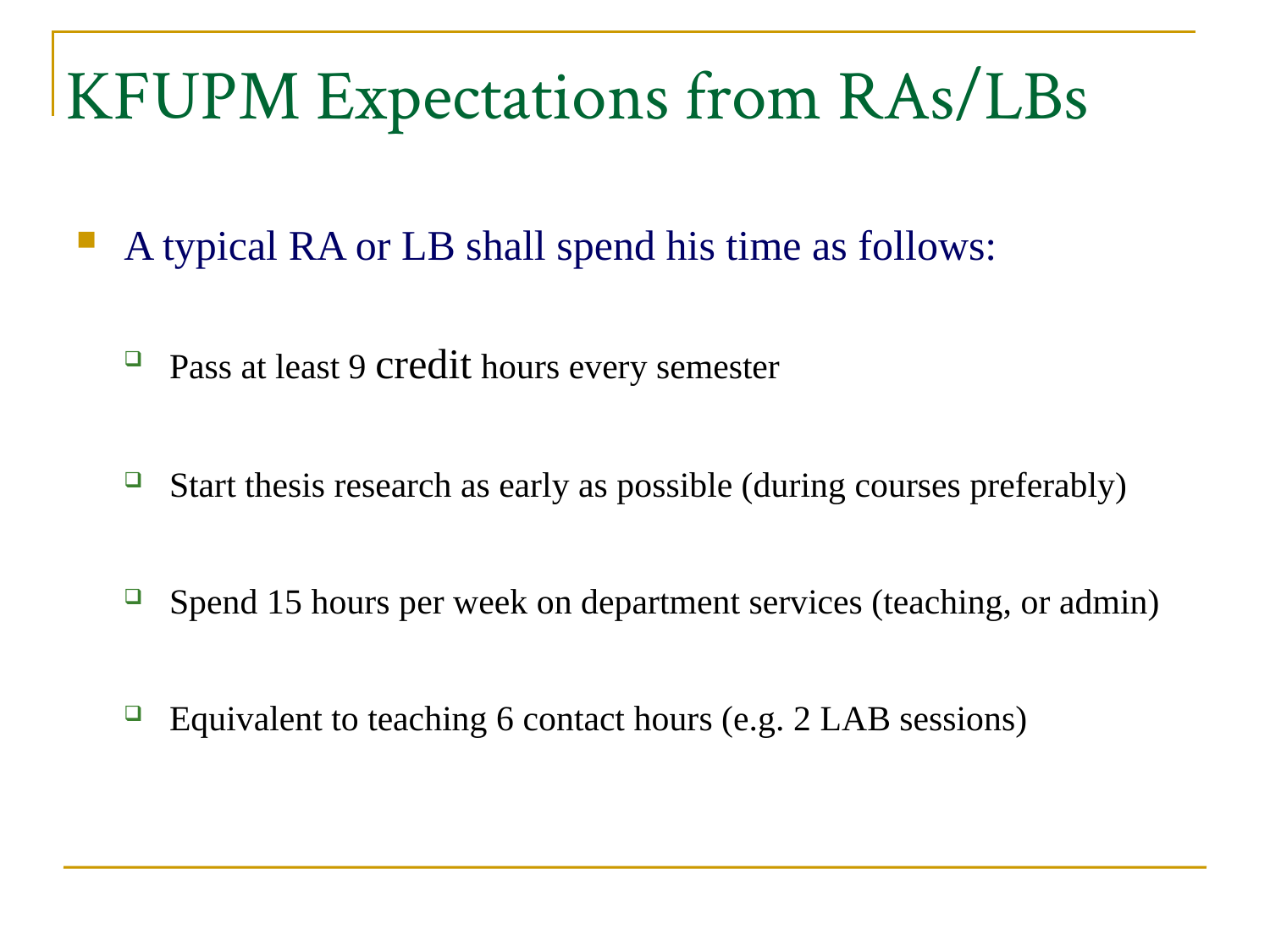

# KFUPM Expectations from RAs/LBs
A typical RA or LB shall spend his time as follows:

Pass at least 9 credit hours every semester

Start thesis research as early as possible (during courses preferably)

Spend 15 hours per week on department services (teaching, or admin)

Equivalent to teaching 6 contact hours (e.g. 2 LAB sessions)